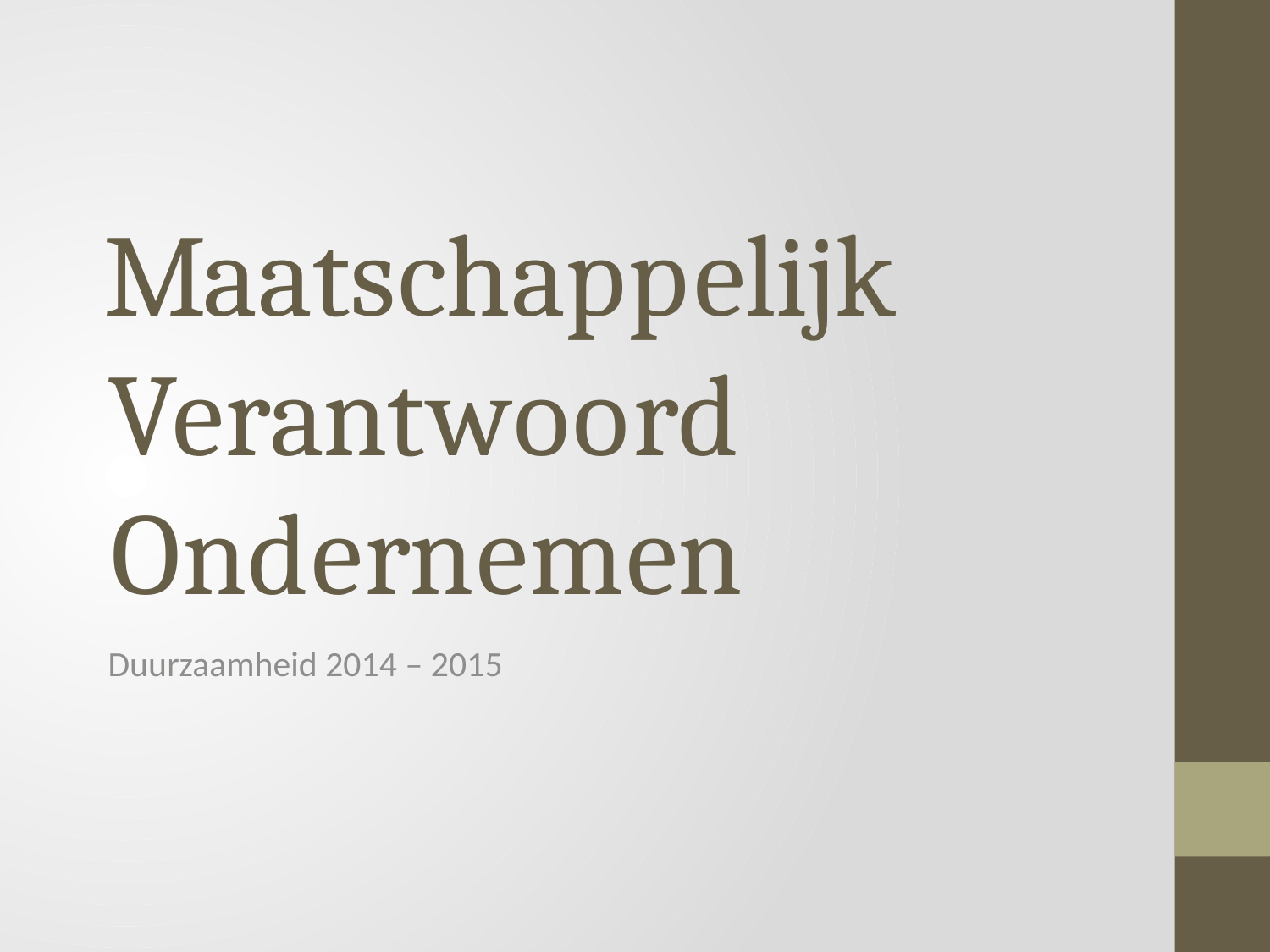

# Maatschappelijk Verantwoord Ondernemen
Duurzaamheid 2014 – 2015